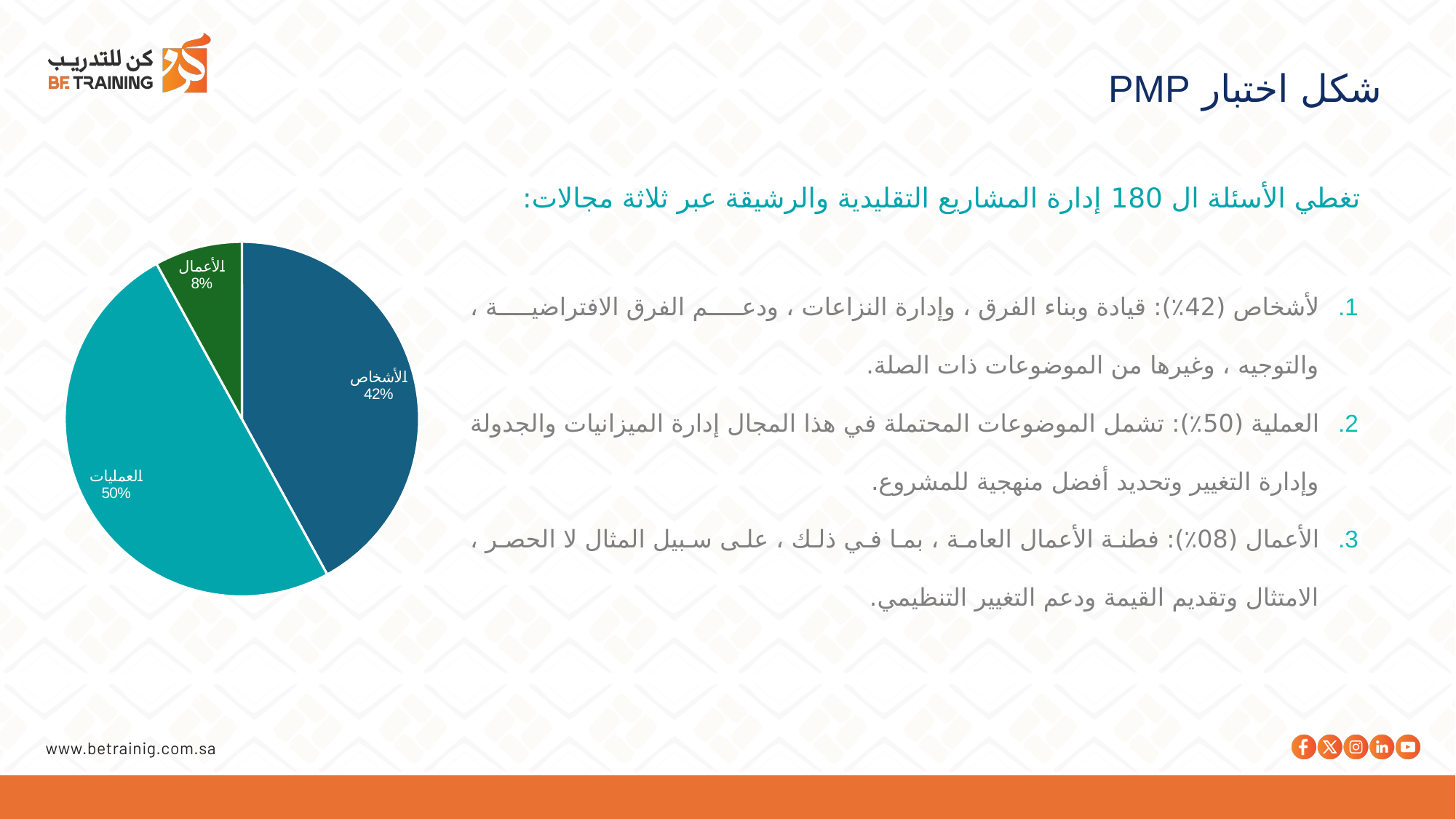

شكل اختبار PMP
تغطي الأسئلة ال 180 إدارة المشاريع التقليدية والرشيقة عبر ثلاثة مجالات:

لأشخاص (42٪): قيادة وبناء الفرق ، وإدارة النزاعات ، ودعم الفرق الافتراضية ، والتوجيه ، وغيرها من الموضوعات ذات الصلة.
العملية (50٪): تشمل الموضوعات المحتملة في هذا المجال إدارة الميزانيات والجدولة وإدارة التغيير وتحديد أفضل منهجية للمشروع.
الأعمال (08٪): فطنة الأعمال العامة ، بما في ذلك ، على سبيل المثال لا الحصر ، الامتثال وتقديم القيمة ودعم التغيير التنظيمي.

### Chart

| Category | Sales |
|---|---|
| الأشخاص | 42.0 |
| العمليات | 50.0 |
| الأعمال | 8.0 |